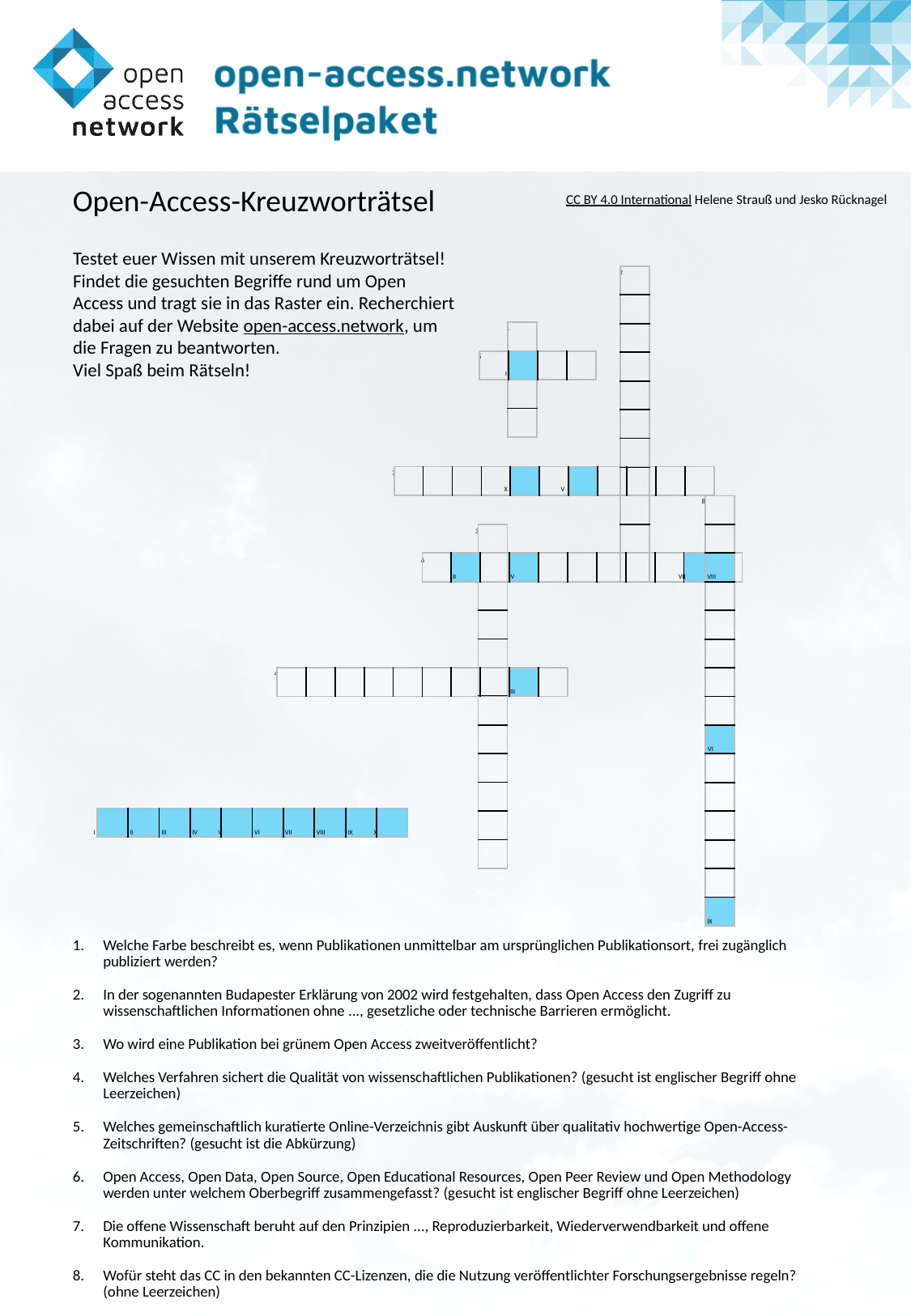

# Open-Access-Kreuzworträtsel
CC BY 4.0 International Helene Strauß und Jesko Rücknagel
Testet euer Wissen mit unserem Kreuzworträtsel! Findet die gesuchten Begriffe rund um Open Access und tragt sie in das Raster ein. Recherchiert dabei auf der Website open-access.network, um die Fragen zu beantworten.
Viel Spaß beim Rätseln!

2
|  |
| --- |
|  |
|  |
|  |
|  |
|  |
|  |
|  |
|  |
|  |
|  |
1
|  |
| --- |
|  |
|  |
|  |
5
|  |  |  |  |
| --- | --- | --- | --- |
I
7
|  |  |  |  |  |  |  |  |  |  |  |
| --- | --- | --- | --- | --- | --- | --- | --- | --- | --- | --- |
X
V
8
|  |
| --- |
|  |
|  |
|  |
|  |
|  |
|  |
|  |
|  |
|  |
|  |
|  |
|  |
|  |
|  |
3
|  |
| --- |
|  |
|  |
|  |
|  |
|  |
|  |
|  |
|  |
|  |
|  |
|  |
6
|  |  |  |  |  |  |  |  |  |  |  |
| --- | --- | --- | --- | --- | --- | --- | --- | --- | --- | --- |
IV
VII
VIII
II
4
|  |  |  |  |  |  |  |  |  |  |
| --- | --- | --- | --- | --- | --- | --- | --- | --- | --- |
III
VI
|  |  |  |  |  |  |  |  |  |  |
| --- | --- | --- | --- | --- | --- | --- | --- | --- | --- |
I
II
III
IV
V
VI
VII
VIII
IX
X
IX
Welche Farbe beschreibt es, wenn Publikationen unmittelbar am ursprünglichen Publikationsort, frei zugänglich publiziert werden?
In der sogenannten Budapester Erklärung von 2002 wird festgehalten, dass Open Access den Zugriff zu wissenschaftlichen Informationen ohne ..., gesetzliche oder technische Barrieren ermöglicht.
Wo wird eine Publikation bei grünem Open Access zweitveröffentlicht?
Welches Verfahren sichert die Qualität von wissenschaftlichen Publikationen? (gesucht ist englischer Begriff ohne Leerzeichen)
Welches gemeinschaftlich kuratierte Online-Verzeichnis gibt Auskunft über qualitativ hochwertige Open-Access-Zeitschriften? (gesucht ist die Abkürzung)
Open Access, Open Data, Open Source, Open Educational Resources, Open Peer Review und Open Methodology werden unter welchem Oberbegriff zusammengefasst? (gesucht ist englischer Begriff ohne Leerzeichen)
Die offene Wissenschaft beruht auf den Prinzipien ..., Reproduzierbarkeit, Wiederverwendbarkeit und offene Kommunikation.
Wofür steht das CC in den bekannten CC-Lizenzen, die die Nutzung veröffentlichter Forschungsergebnisse regeln? (ohne Leerzeichen)